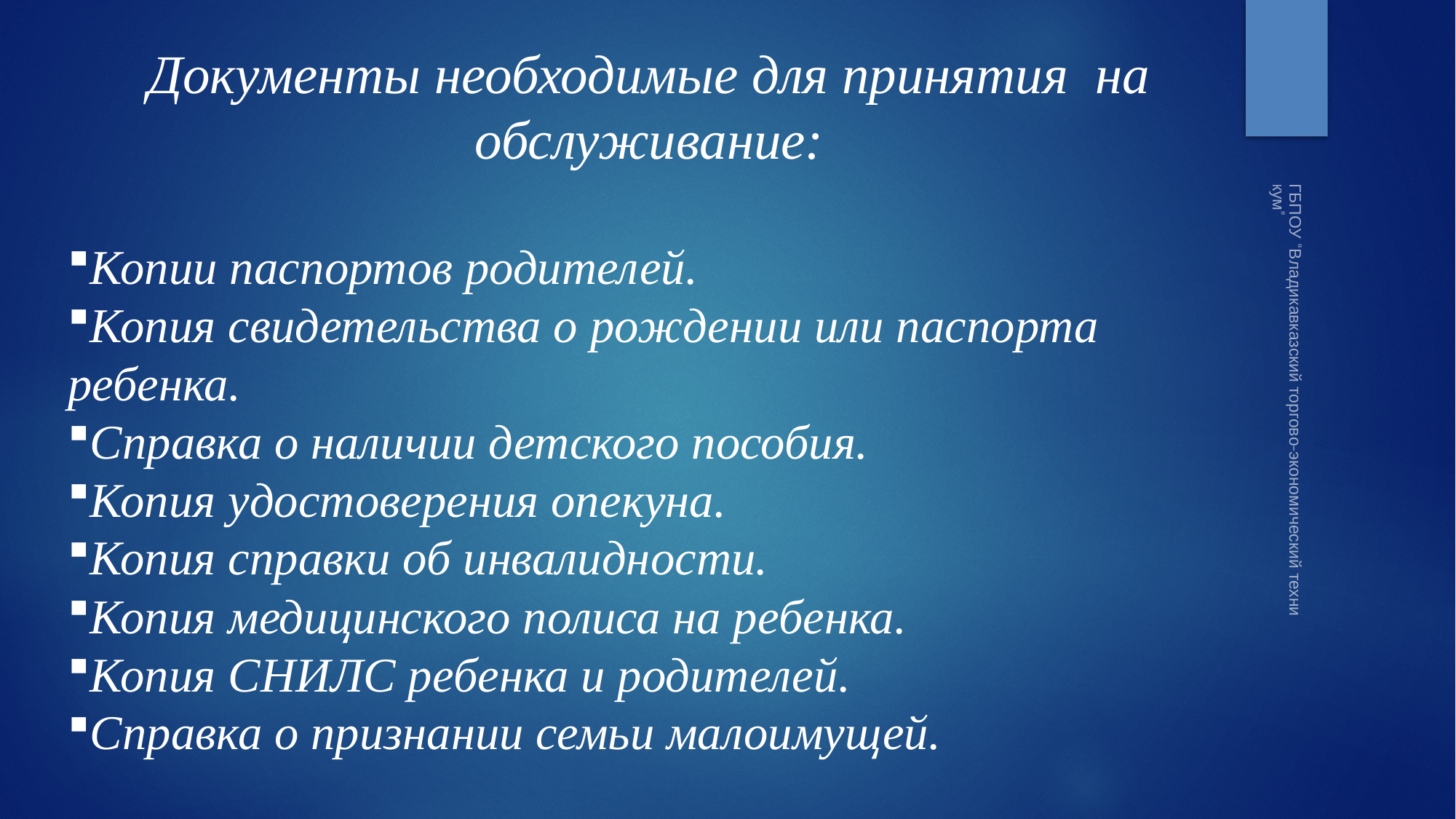

Документы необходимые для принятия  на обслуживание:

Копии паспортов родителей.
Копия свидетельства о рождении или паспорта ребенка.
Справка о наличии детского пособия.
Копия удостоверения опекуна.
Копия справки об инвалидности.
Копия медицинского полиса на ребенка.
Копия СНИЛС ребенка и родителей.
Справка о признании семьи малоимущей.

ГБПОУ "Владикавказский торгово-экономический техникум"